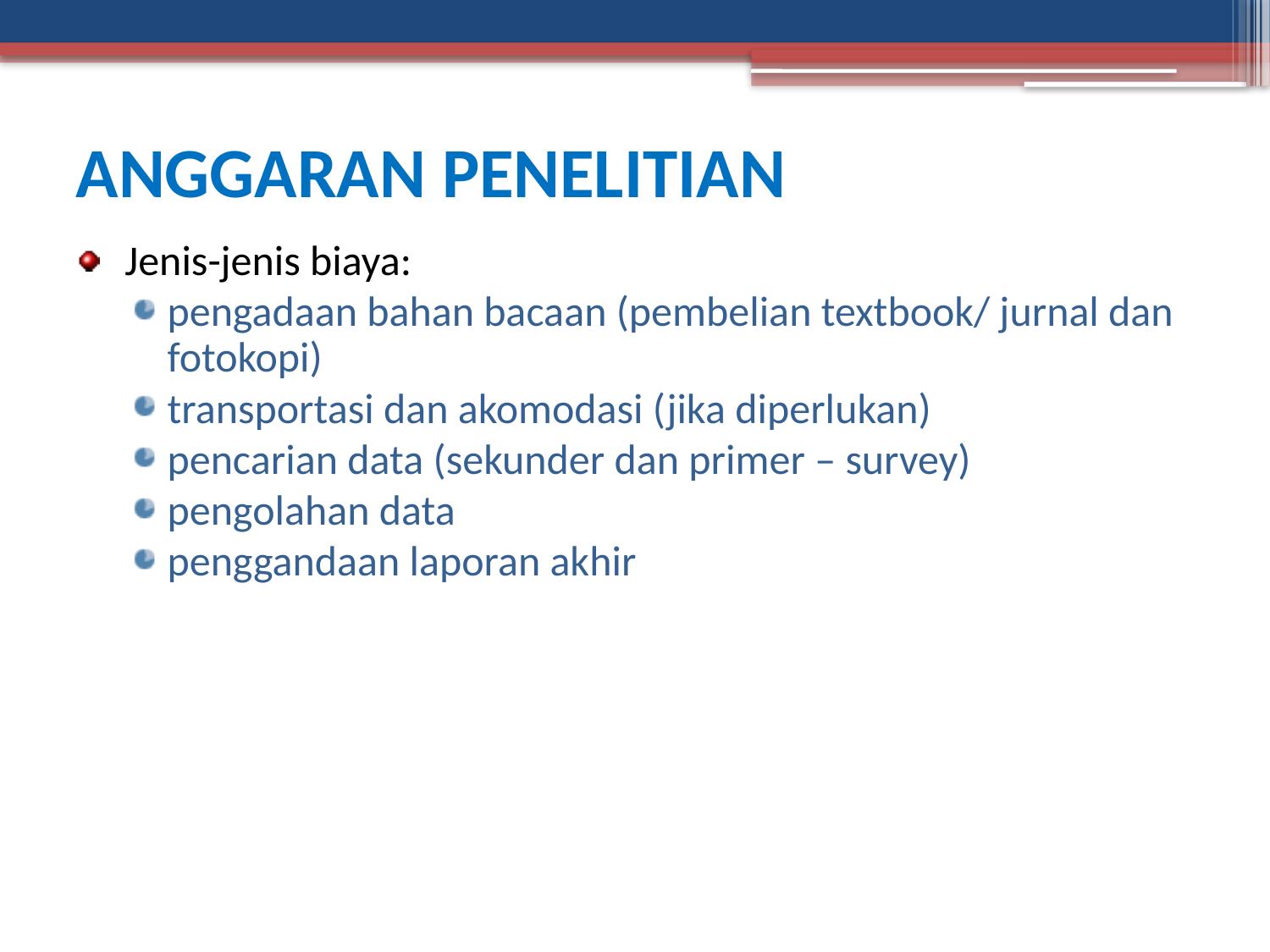

# ANGGARAN PENELITIAN
Jenis-jenis biaya:
pengadaan bahan bacaan (pembelian textbook/ jurnal dan fotokopi)
transportasi dan akomodasi (jika diperlukan)
pencarian data (sekunder dan primer – survey)
pengolahan data
penggandaan laporan akhir